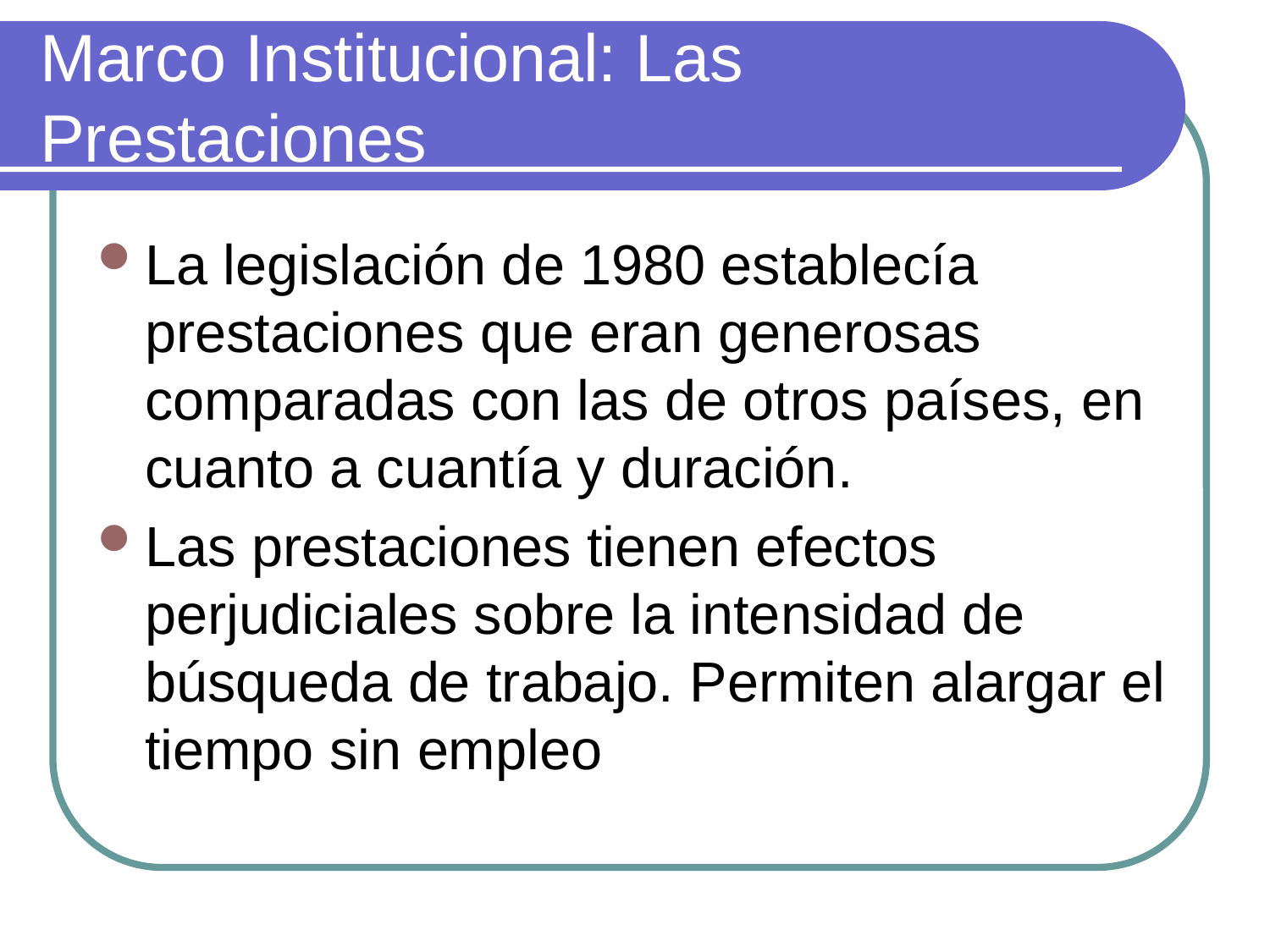

# Marco Institucional: Las Prestaciones
La legislación de 1980 establecía prestaciones que eran generosas comparadas con las de otros países, en cuanto a cuantía y duración.
Las prestaciones tienen efectos perjudiciales sobre la intensidad de búsqueda de trabajo. Permiten alargar el tiempo sin empleo